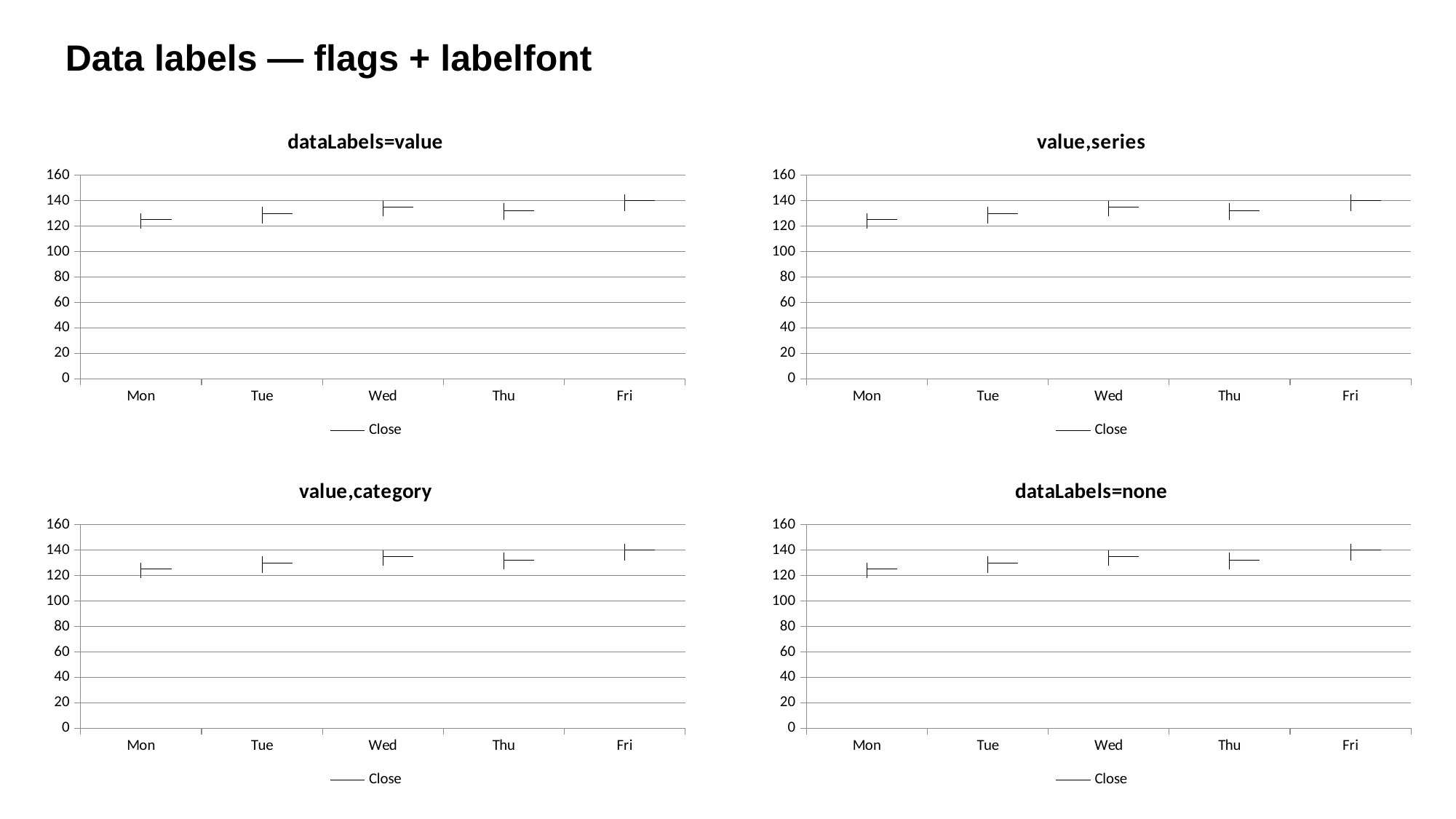

Data labels — flags + labelfont

[unsupported chart]

[unsupported chart]

[unsupported chart]

[unsupported chart]